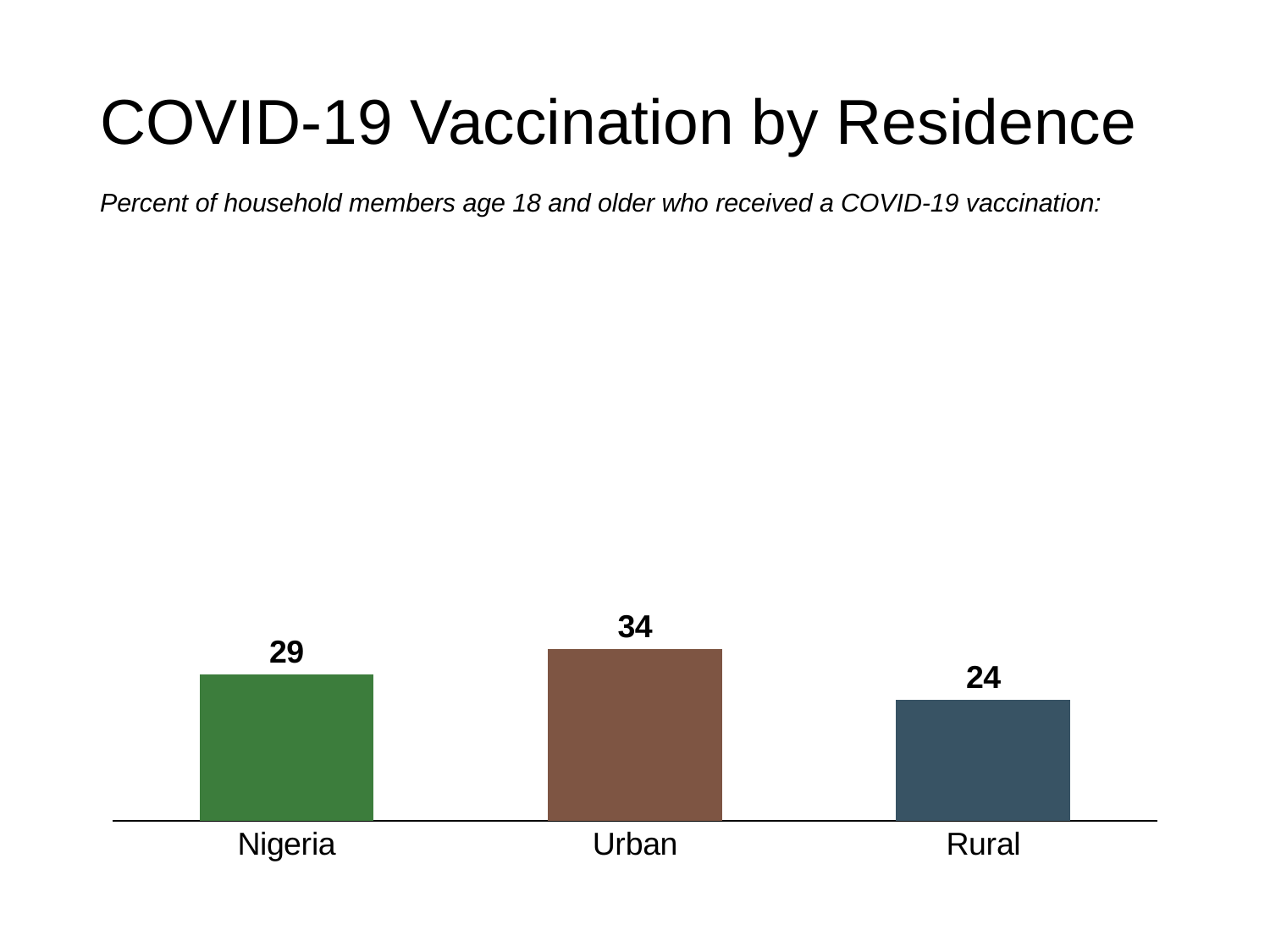

# COVID-19 Vaccination by Residence
Percent of household members age 18 and older who received a COVID-19 vaccination:

### Chart

| Category | Nigeria |
|---|---|
| Nigeria | 29.0 |
| Urban | 34.0 |
| Rural | 24.0 |